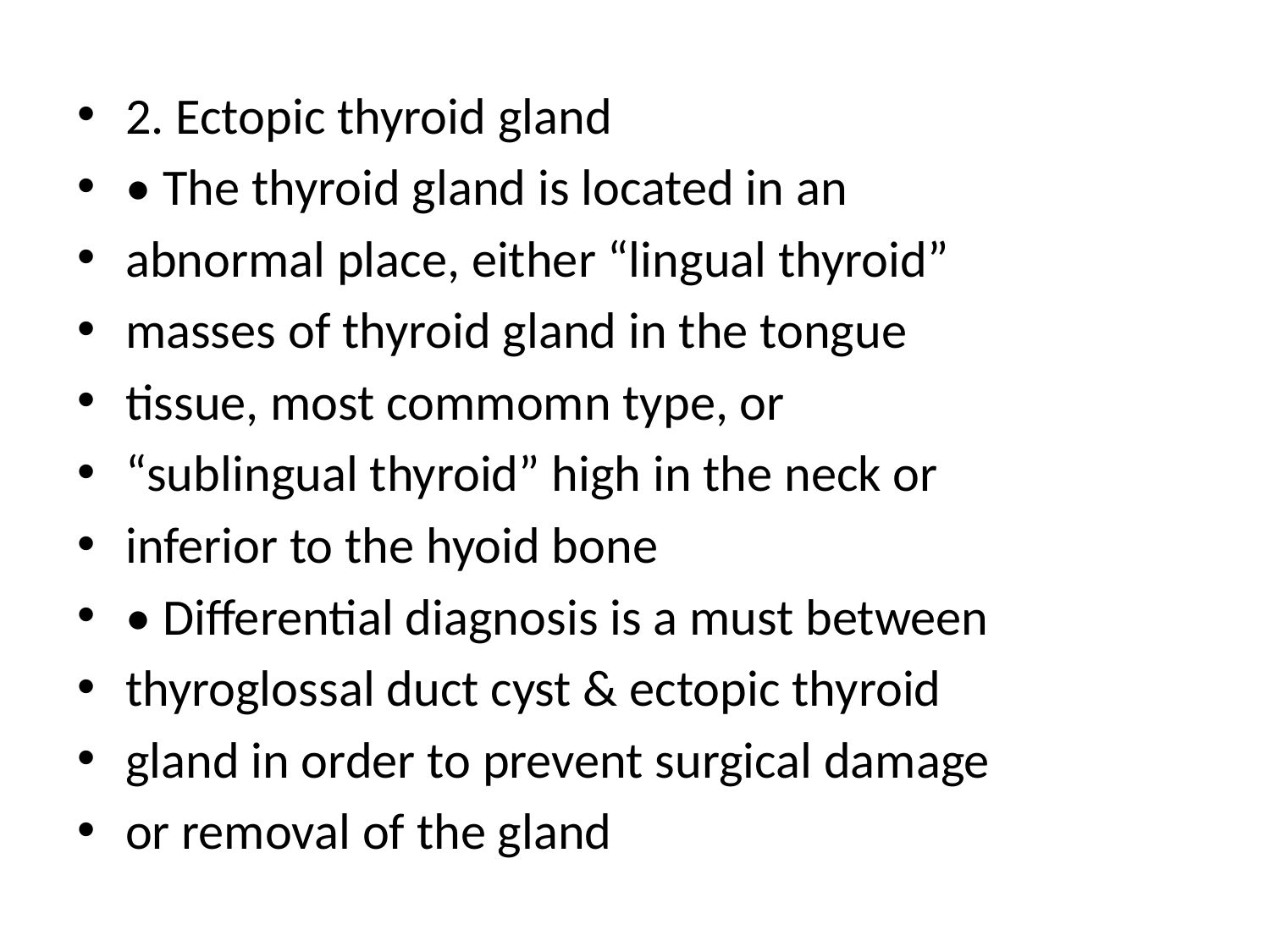

2. Ectopic thyroid gland
• The thyroid gland is located in an
abnormal place, either “lingual thyroid”
masses of thyroid gland in the tongue
tissue, most commomn type, or
“sublingual thyroid” high in the neck or
inferior to the hyoid bone
• Differential diagnosis is a must between
thyroglossal duct cyst & ectopic thyroid
gland in order to prevent surgical damage
or removal of the gland